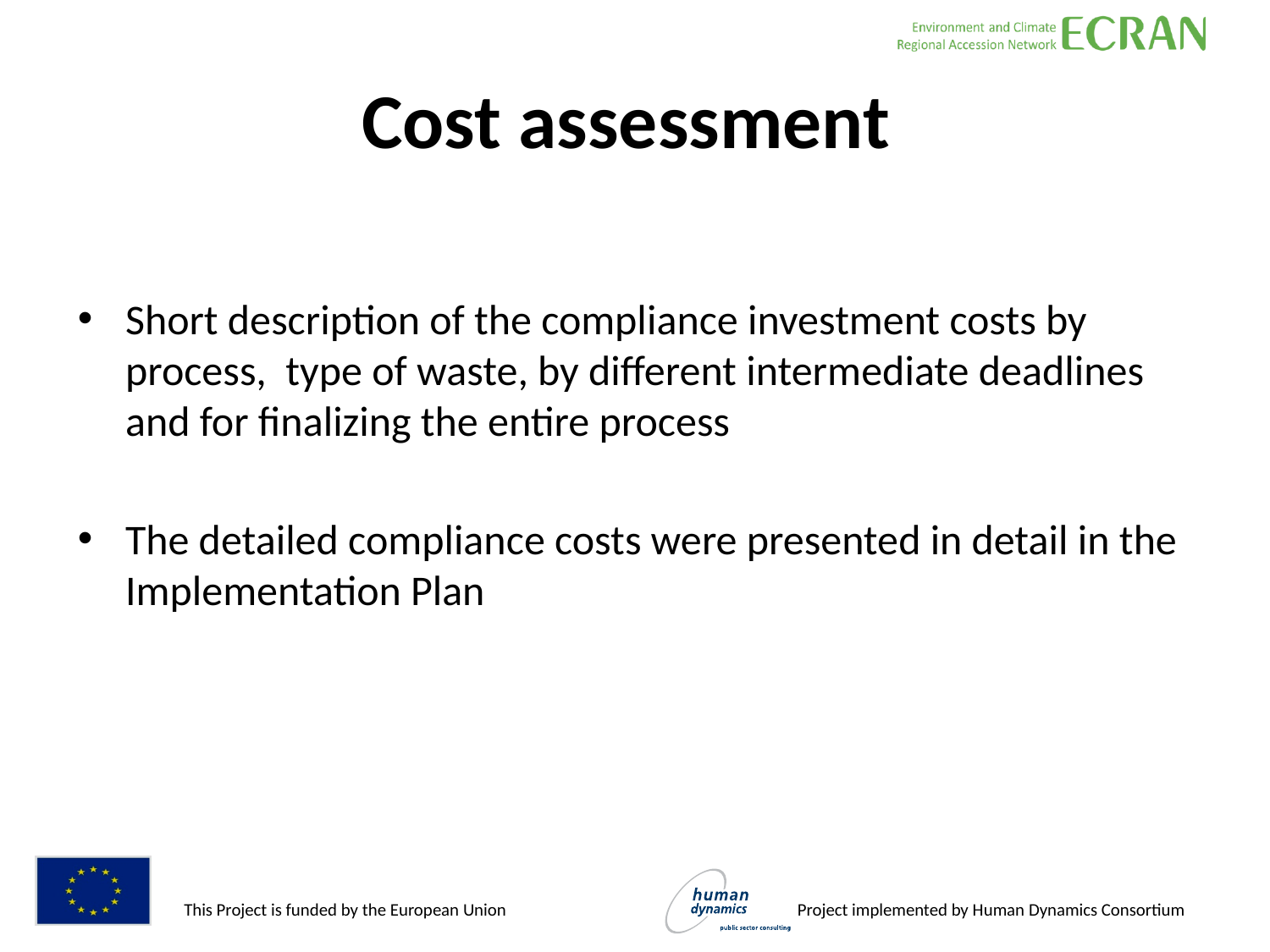

Cost assessment
Short description of the compliance investment costs by process,  type of waste, by different intermediate deadlines and for finalizing the entire process

The detailed compliance costs were presented in detail in the Implementation Plan